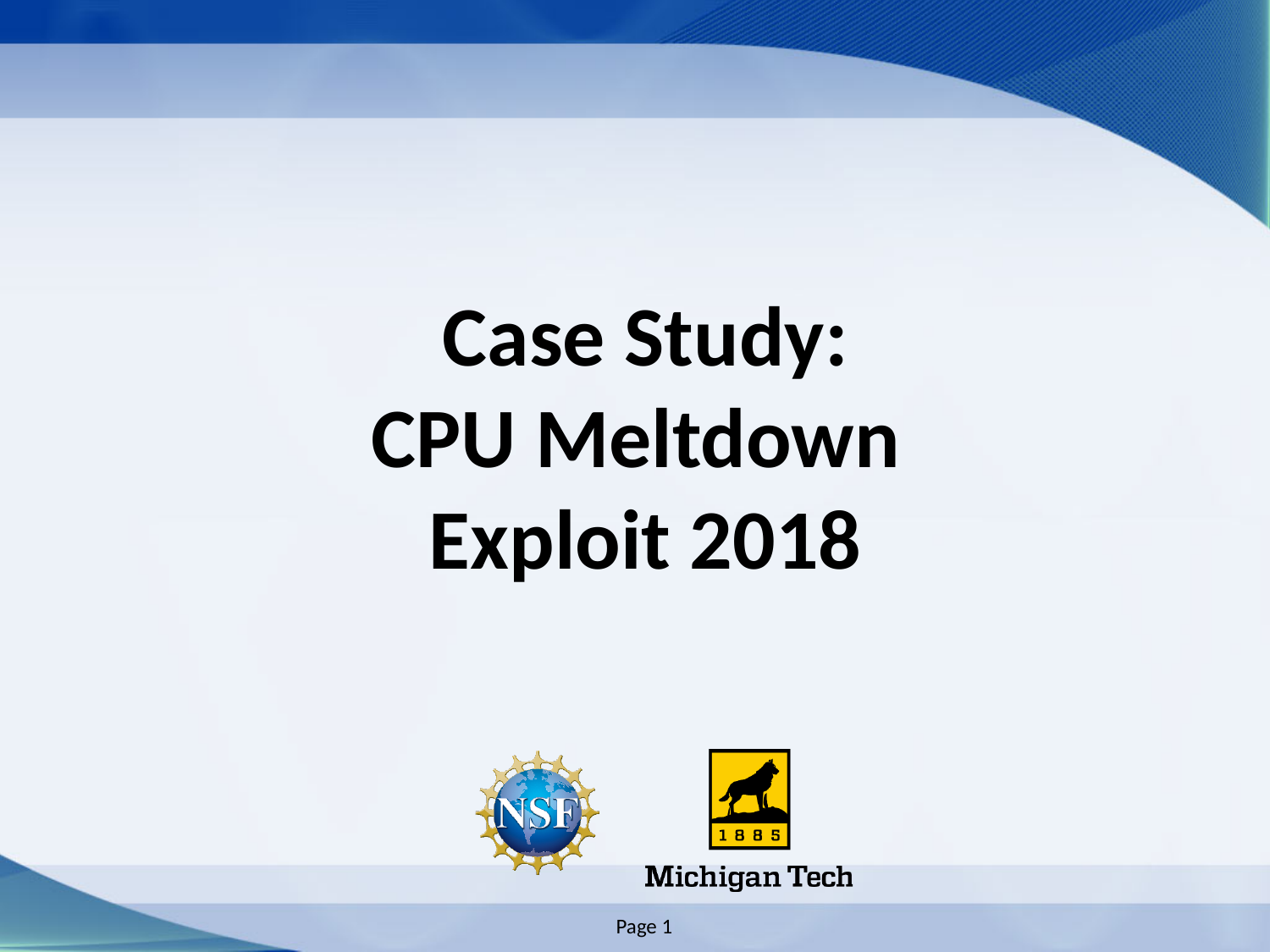

# Case Study: CPU Meltdown Exploit 2018